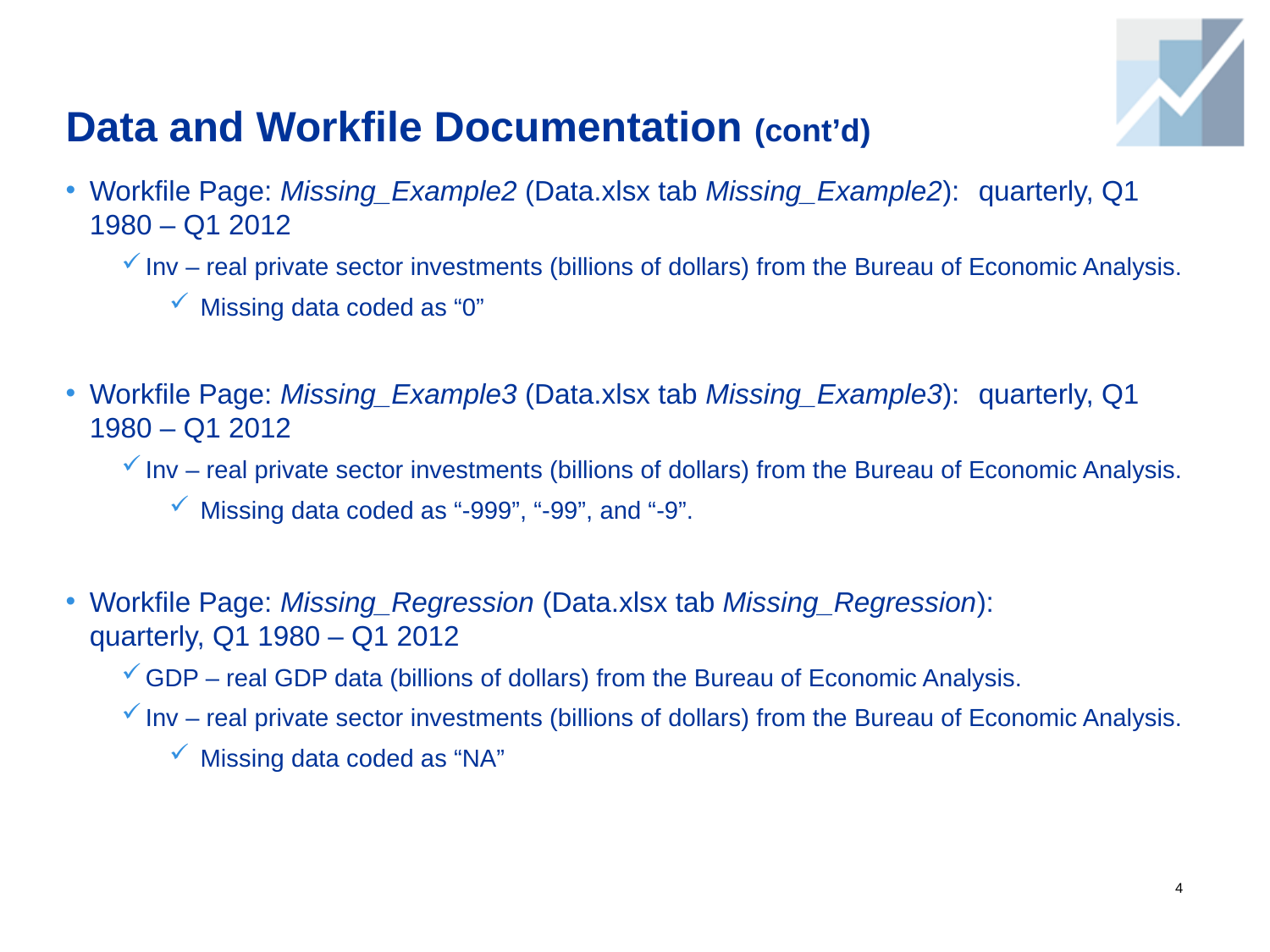

# Data and Workfile Documentation (cont’d)
Workfile Page: Missing_Example2 (Data.xlsx tab Missing_Example2): 	quarterly, Q1 1980 – Q1 2012
Inv – real private sector investments (billions of dollars) from the Bureau of Economic Analysis.
 Missing data coded as “0”

Workfile Page: Missing_Example3 (Data.xlsx tab Missing_Example3): 	quarterly, Q1 1980 – Q1 2012
Inv – real private sector investments (billions of dollars) from the Bureau of Economic Analysis.
 Missing data coded as “-999”, “-99”, and “-9”.

Workfile Page: Missing_Regression (Data.xlsx tab Missing_Regression): 	quarterly, Q1 1980 – Q1 2012
GDP – real GDP data (billions of dollars) from the Bureau of Economic Analysis.
Inv – real private sector investments (billions of dollars) from the Bureau of Economic Analysis.
 Missing data coded as “NA”

4